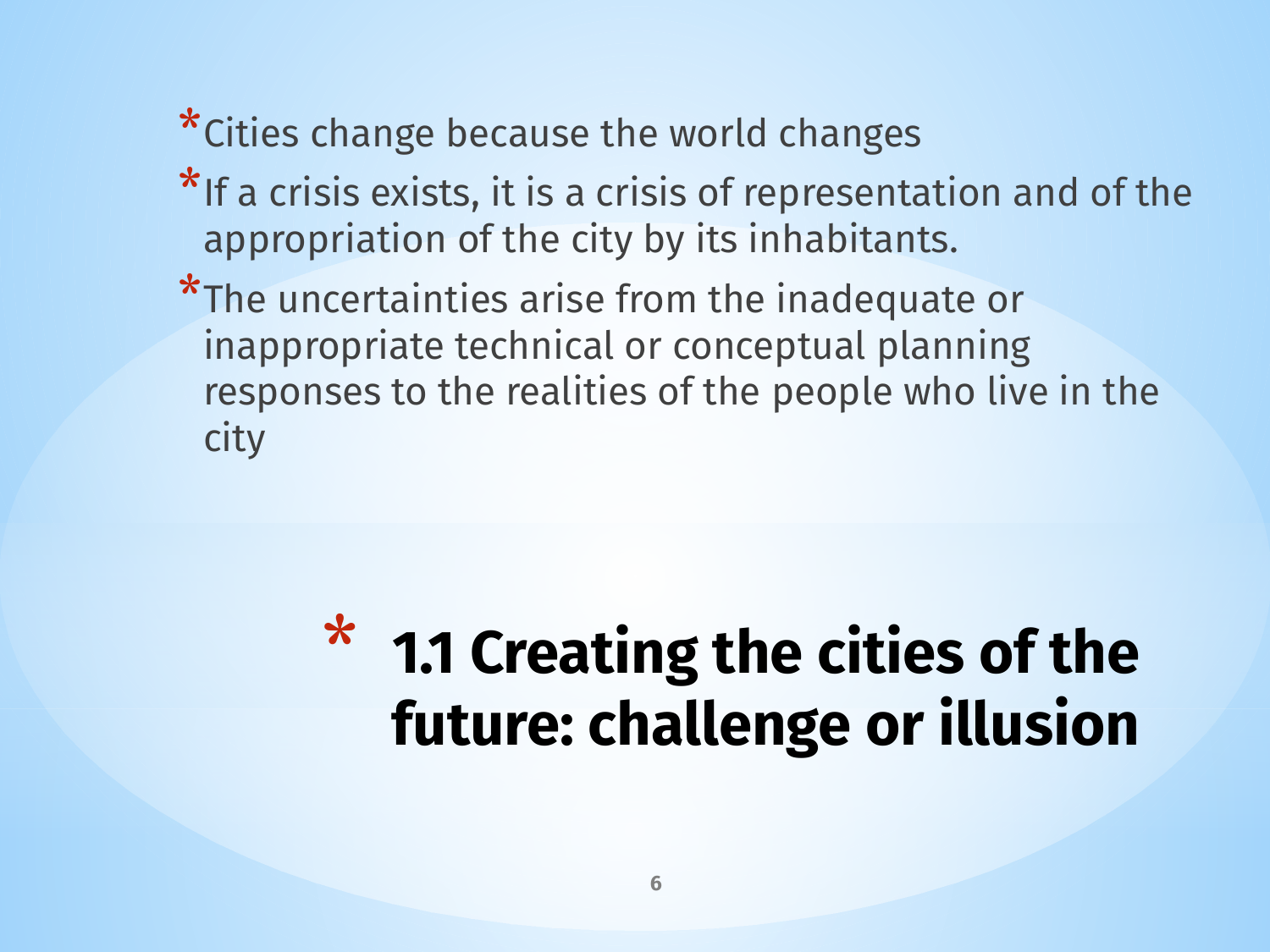

Cities change because the world changes
If a crisis exists, it is a crisis of representation and of the appropriation of the city by its inhabitants.
The uncertainties arise from the inadequate or inappropriate technical or conceptual planning responses to the realities of the people who live in the city
# 1.1 Creating the cities of the future: challenge or illusion
6